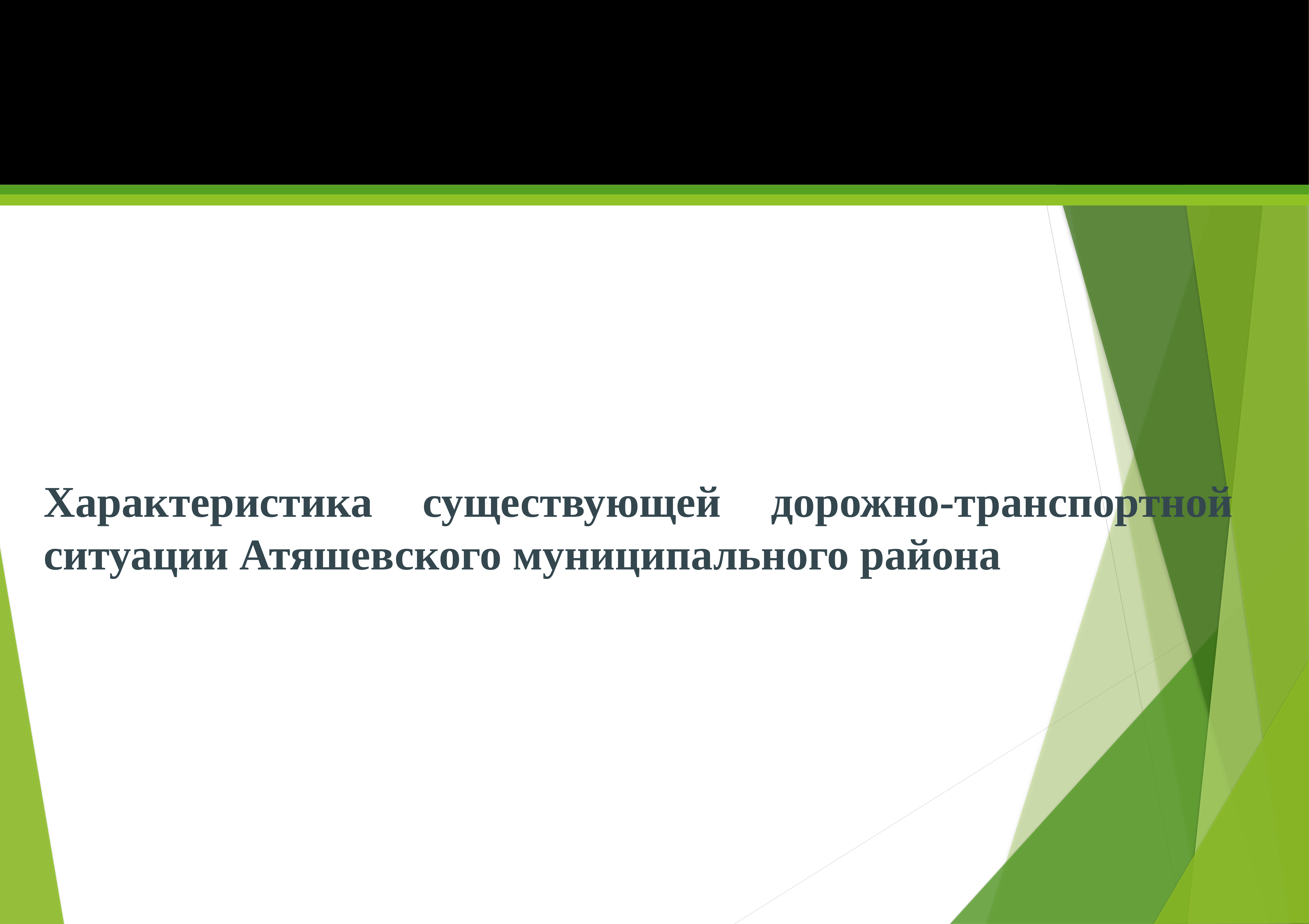

# Характеристика существующей дорожно-транспортной ситуации Атяшевского муниципального района